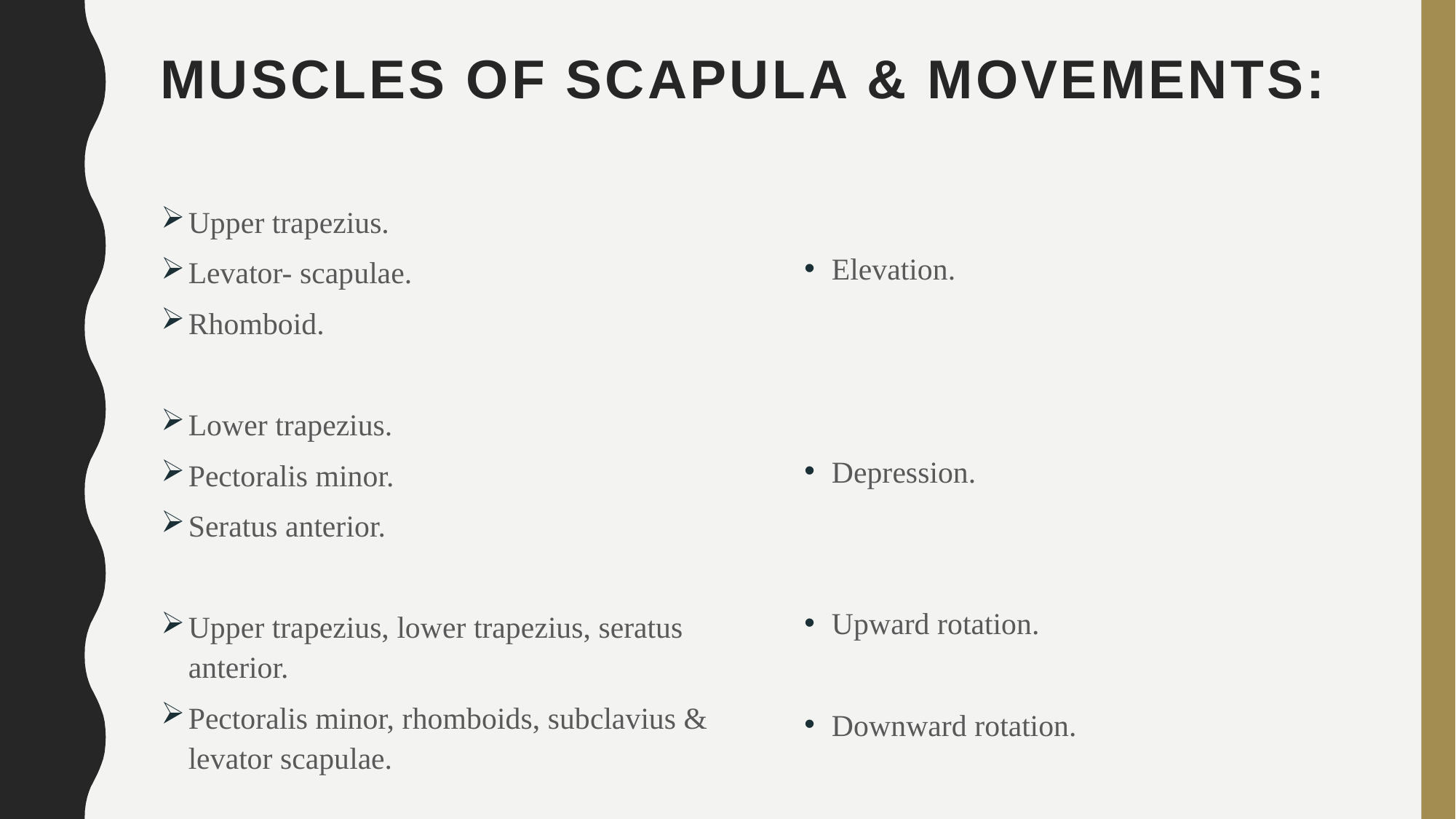

# MUSCLES OF SCAPULA & MOVEMENTS:
Upper trapezius.
Levator- scapulae.
Rhomboid.

Lower trapezius.
Pectoralis minor.
Seratus anterior.

Upper trapezius, lower trapezius, seratus anterior.
Pectoralis minor, rhomboids, subclavius & levator scapulae.

Elevation.

Depression.

Upward rotation.

Downward rotation.